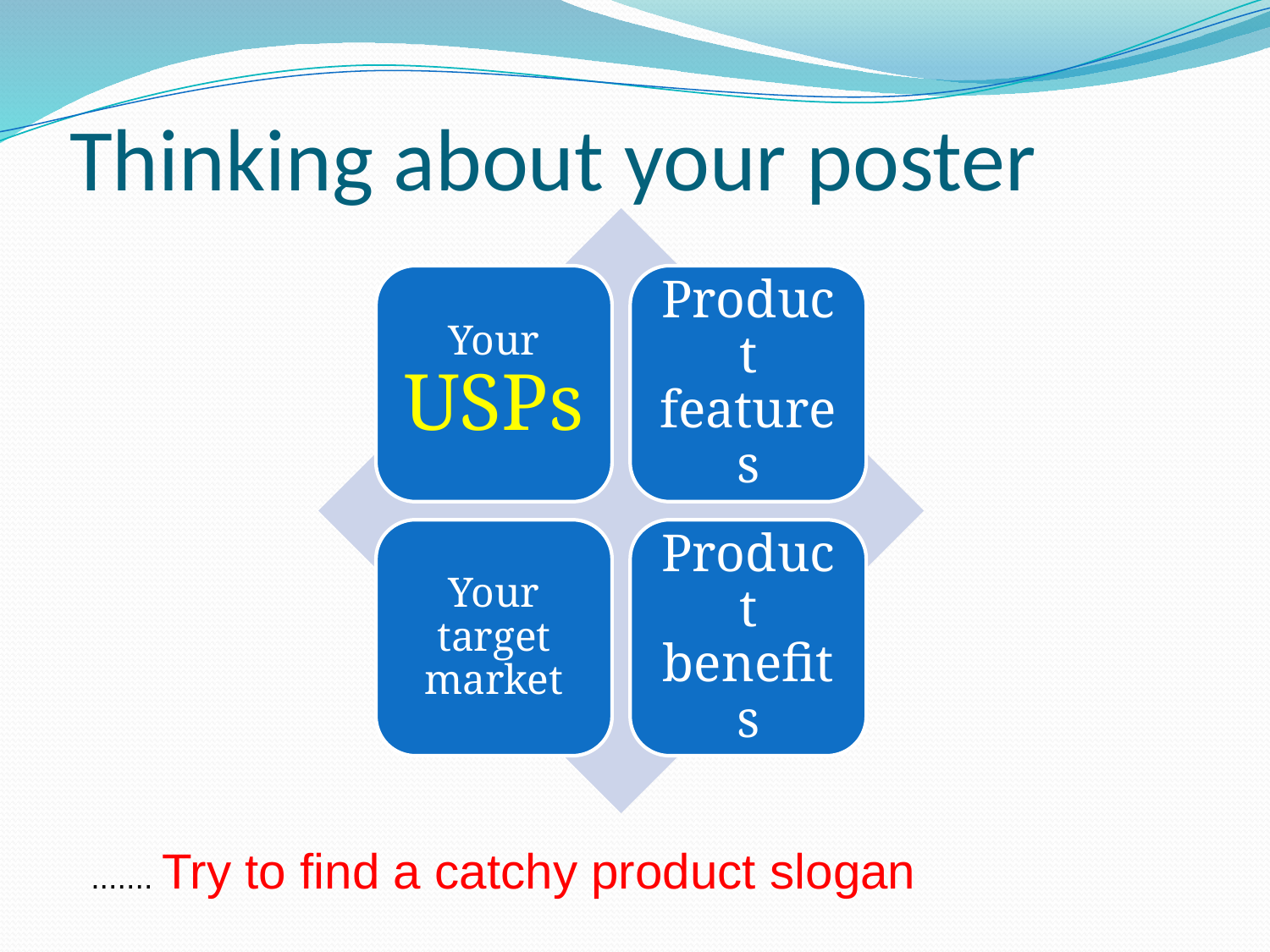

# Thinking about your poster
Your USPs
Product features
Your target market
Product benefits
 ....... Try to find a catchy product slogan